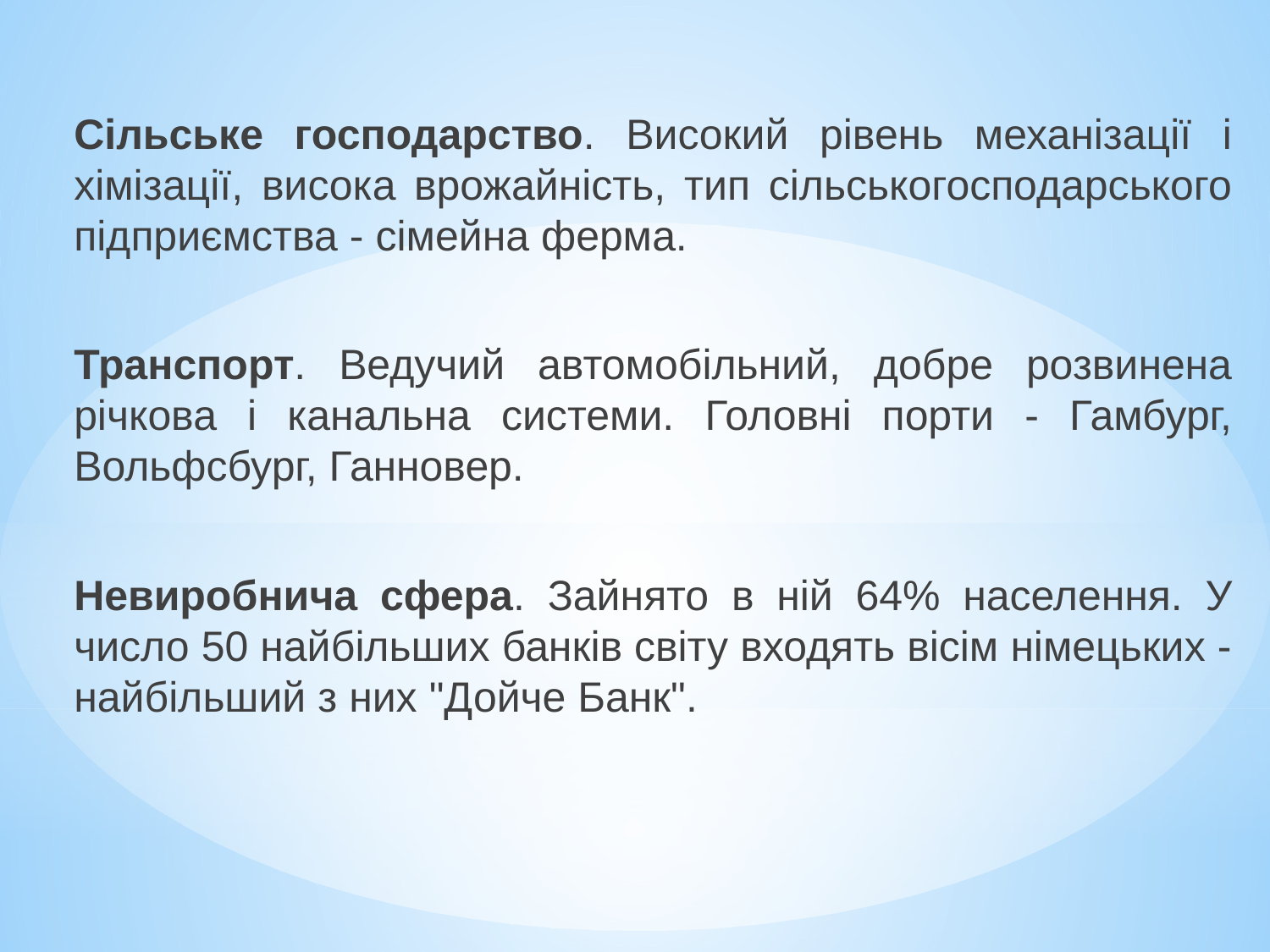

Сільське господарство. Високий рівень механізації і хімізації, висока врожайність, тип сільськогосподарського підприємства - сімейна ферма.

Транспорт. Ведучий автомобільний, добре розвинена річкова і канальна системи. Головні порти - Гамбург, Вольфсбург, Ганновер.

Невиробнича сфера. Зайнято в ній 64% населення. У число 50 найбільших банків світу входять вісім німецьких - найбільший з них "Дойче Банк".